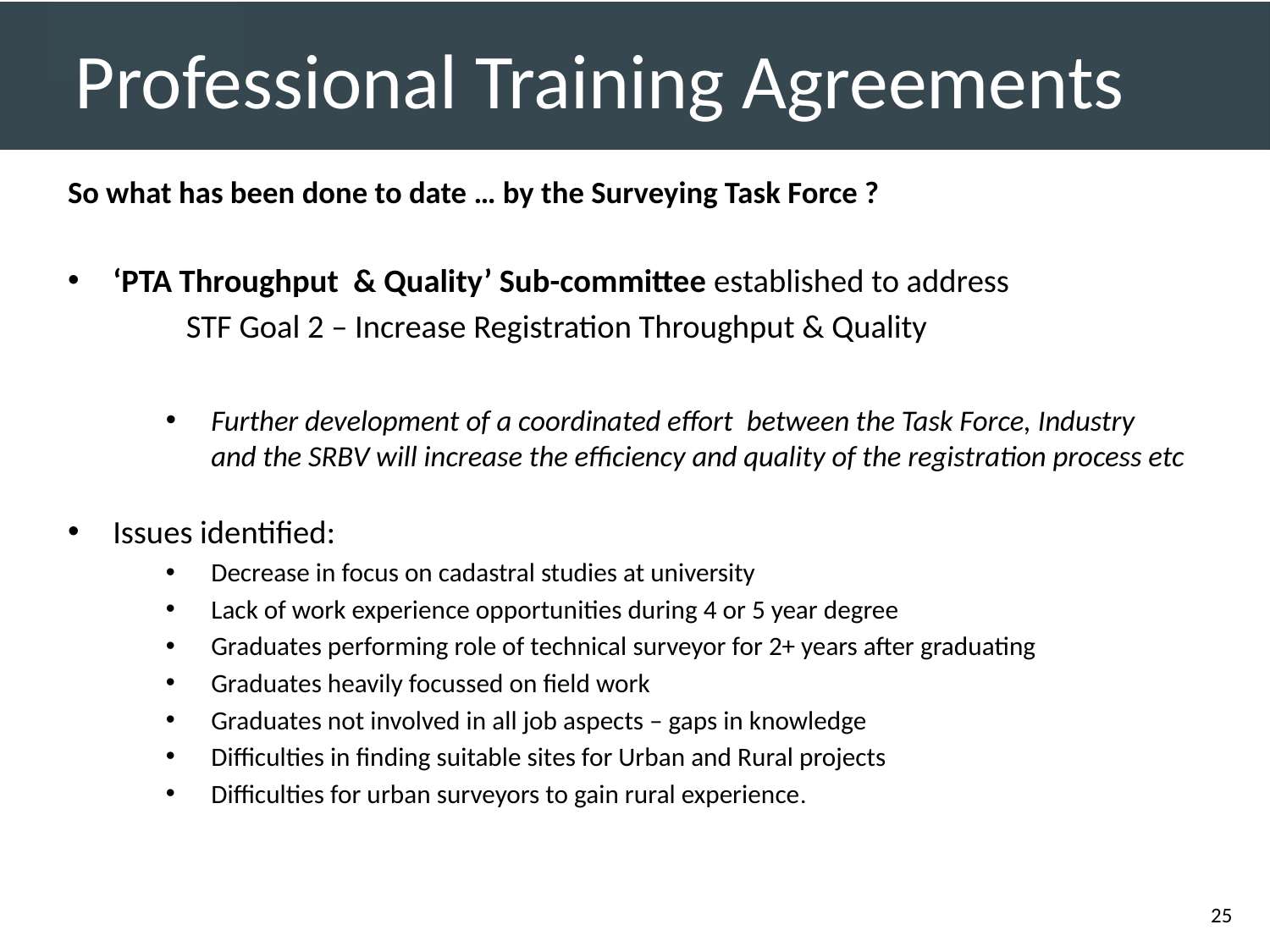

# Professional Training Agreements
So what has been done to date … by the Surveying Task Force ?

‘PTA Throughput  & Quality’ Sub-committee established to address
                STF Goal 2 – Increase Registration Throughput & Quality

Further development of a coordinated effort  between the Task Force, Industry and the SRBV will increase the efficiency and quality of the registration process etc

Issues identified:
Decrease in focus on cadastral studies at university
Lack of work experience opportunities during 4 or 5 year degree
Graduates performing role of technical surveyor for 2+ years after graduating
Graduates heavily focussed on field work
Graduates not involved in all job aspects – gaps in knowledge
Difficulties in finding suitable sites for Urban and Rural projects
Difficulties for urban surveyors to gain rural experience.

25